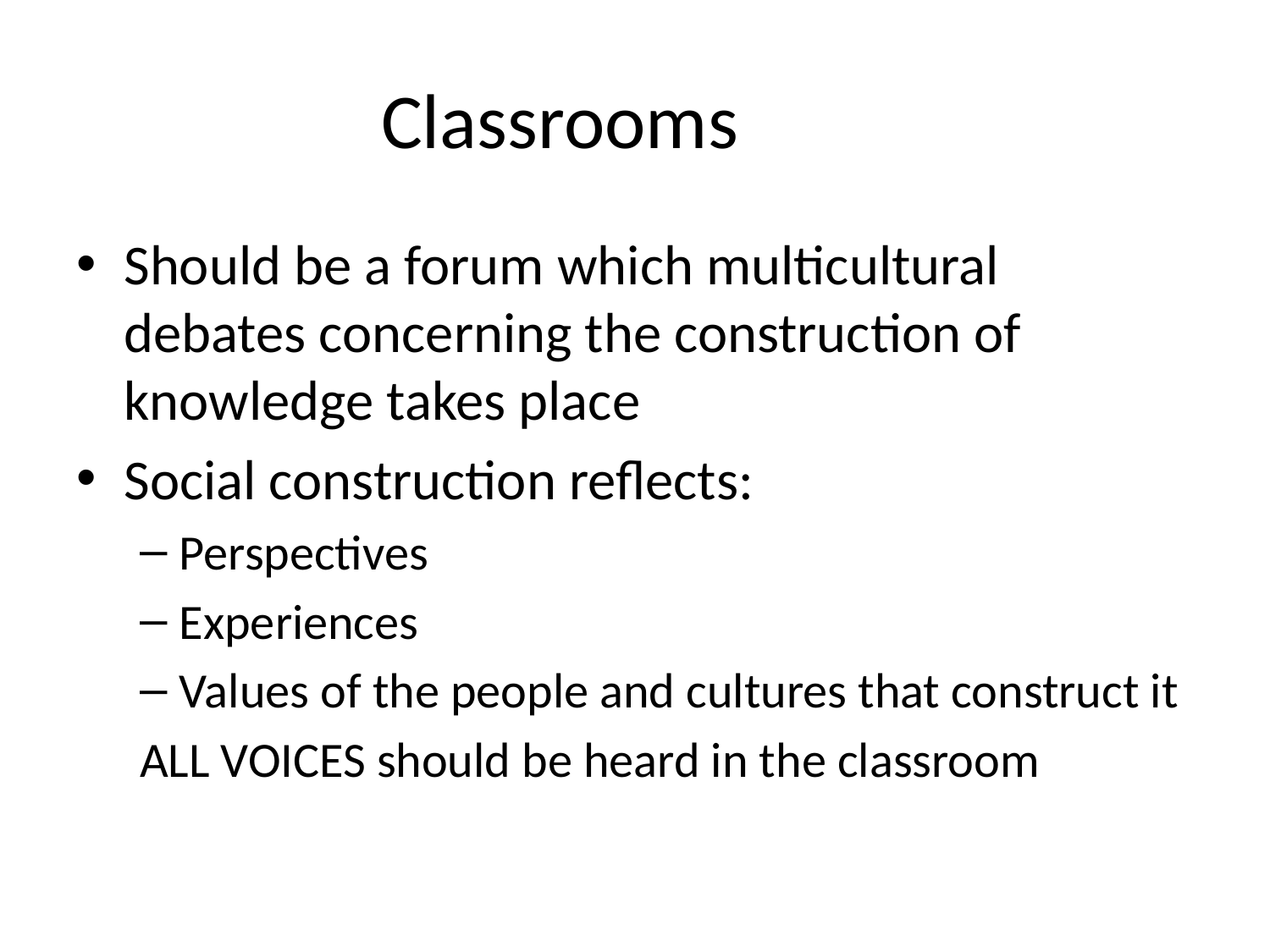

# Classrooms
Should be a forum which multicultural debates concerning the construction of knowledge takes place
Social construction reflects:
Perspectives
Experiences
Values of the people and cultures that construct it
ALL VOICES should be heard in the classroom